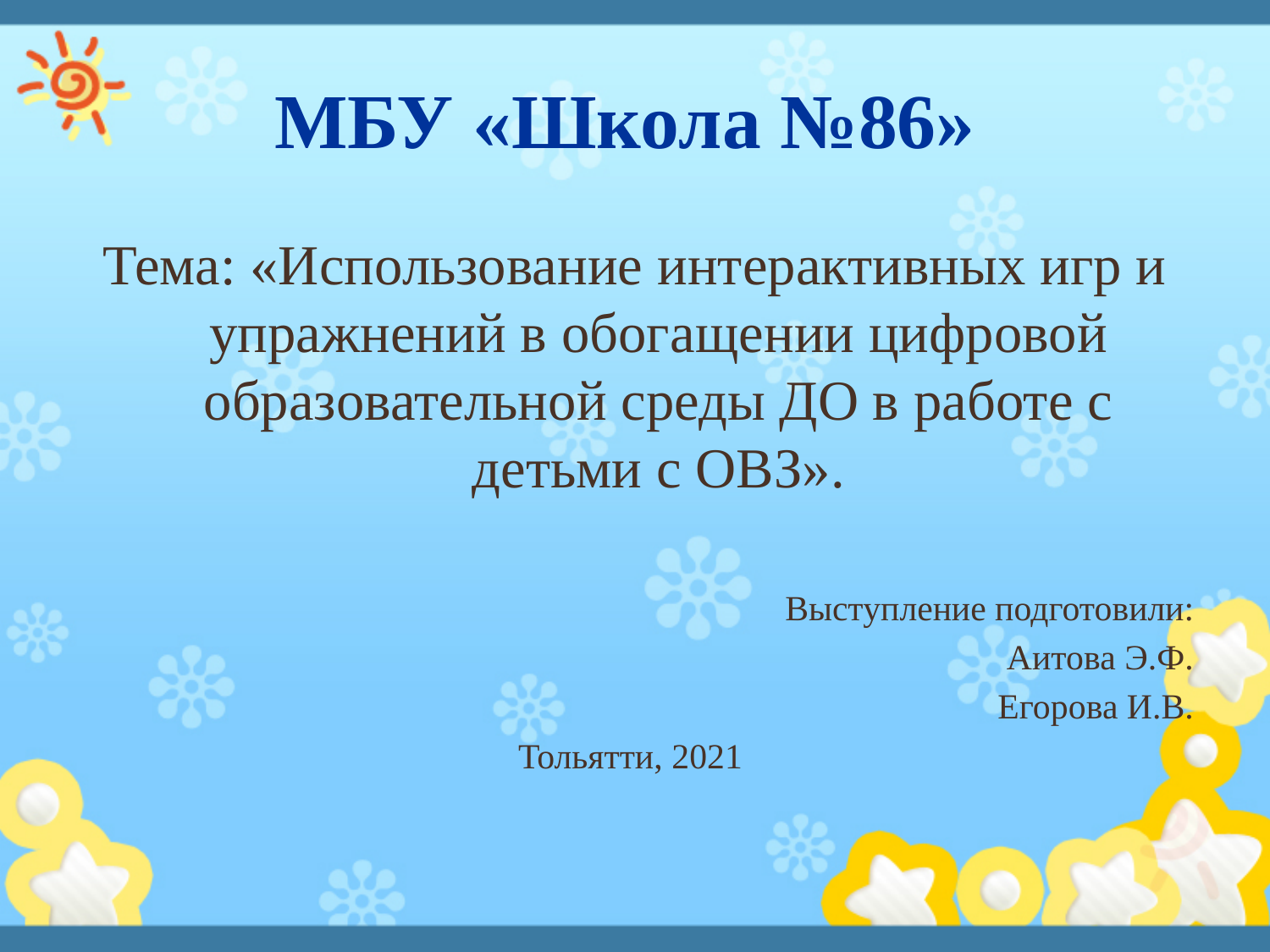

# МБУ «Школа №86»
Тема: «Использование интерактивных игр и упражнений в обогащении цифровой образовательной среды ДО в работе с детьми с ОВЗ».

Выступление подготовили:
Аитова Э.Ф.
Егорова И.В.
Тольятти, 2021